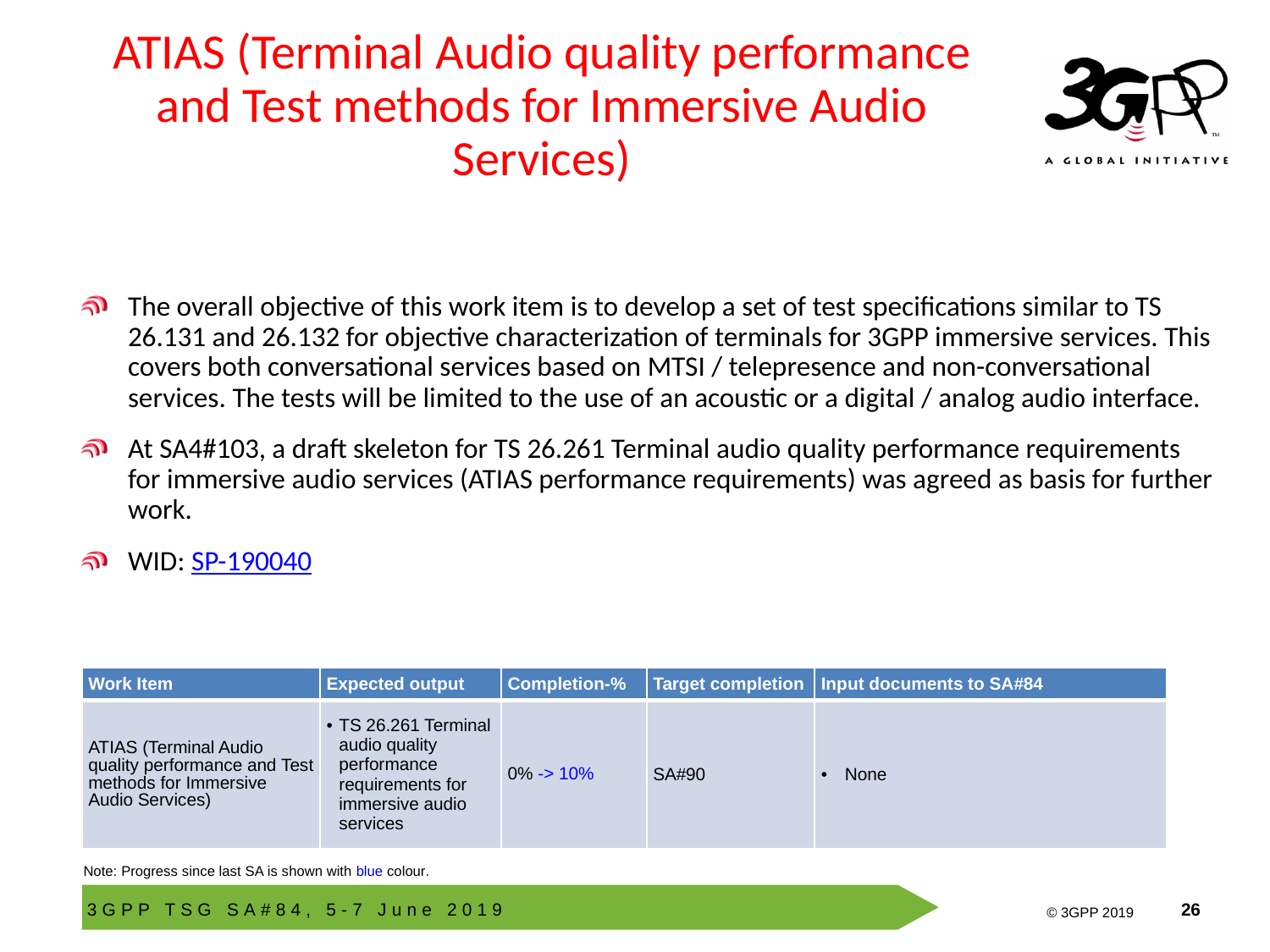

# ATIAS (Terminal Audio quality performance and Test methods for Immersive Audio Services)

The overall objective of this work item is to develop a set of test specifications similar to TS 26.131 and 26.132 for objective characterization of terminals for 3GPP immersive services. This covers both conversational services based on MTSI / telepresence and non-conversational services. The tests will be limited to the use of an acoustic or a digital / analog audio interface.
At SA4#103, a draft skeleton for TS 26.261 Terminal audio quality performance requirements for immersive audio services (ATIAS performance requirements) was agreed as basis for further work.
WID: SP-190040

| Work Item | Expected output | Completion-% | Target completion | Input documents to SA#84 |
| --- | --- | --- | --- | --- |
| ATIAS (Terminal Audio quality performance and Test methods for Immersive Audio Services) | TS 26.261 Terminal audio quality performance requirements for immersive audio services | 0% -> 10% | SA#90 | None |
Note: Progress since last SA is shown with blue colour.